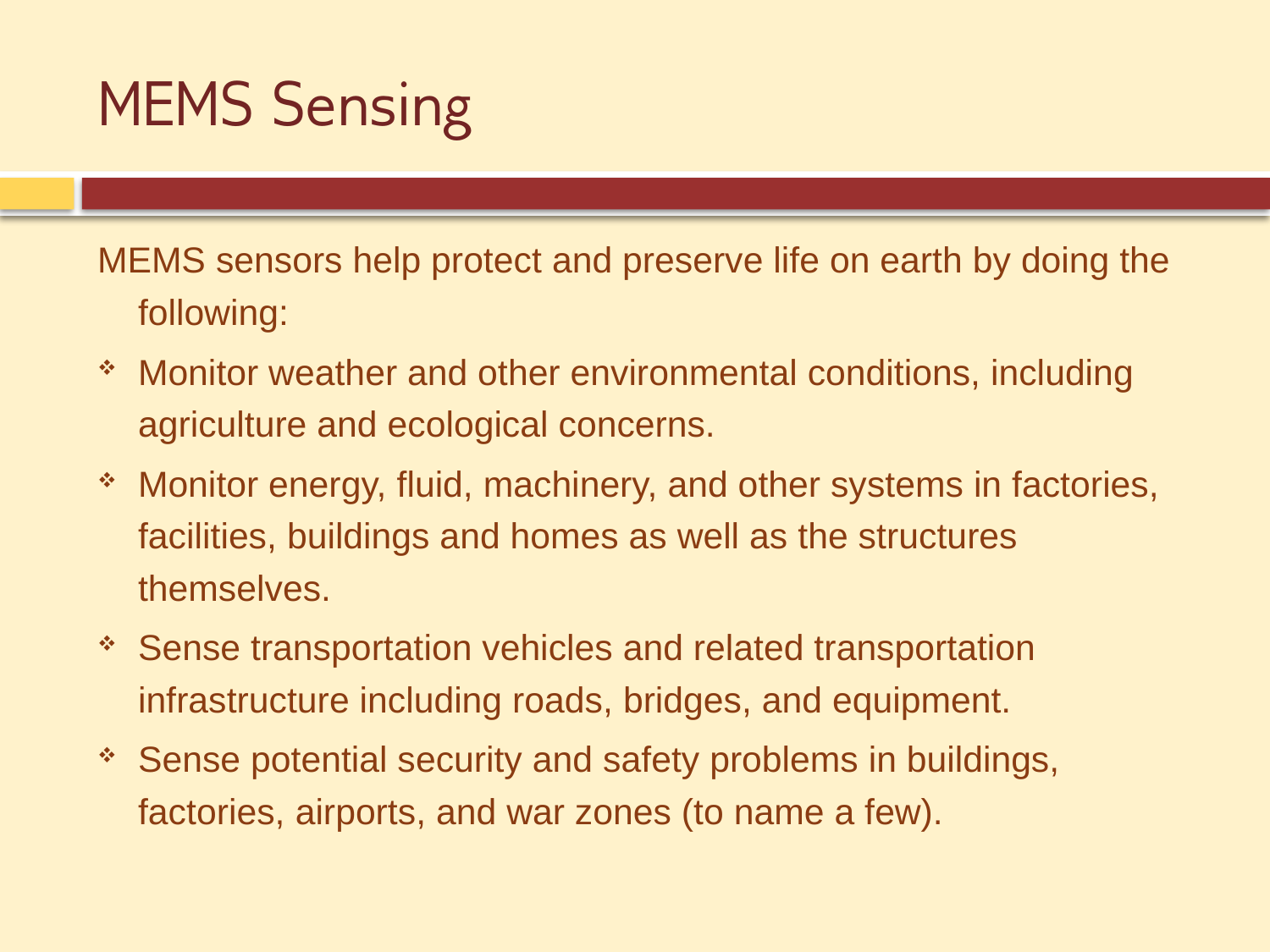

# MEMS Sensing
MEMS sensors help protect and preserve life on earth by doing the following:
Monitor weather and other environmental conditions, including agriculture and ecological concerns.
Monitor energy, fluid, machinery, and other systems in factories, facilities, buildings and homes as well as the structures themselves.
Sense transportation vehicles and related transportation infrastructure including roads, bridges, and equipment.
Sense potential security and safety problems in buildings, factories, airports, and war zones (to name a few).